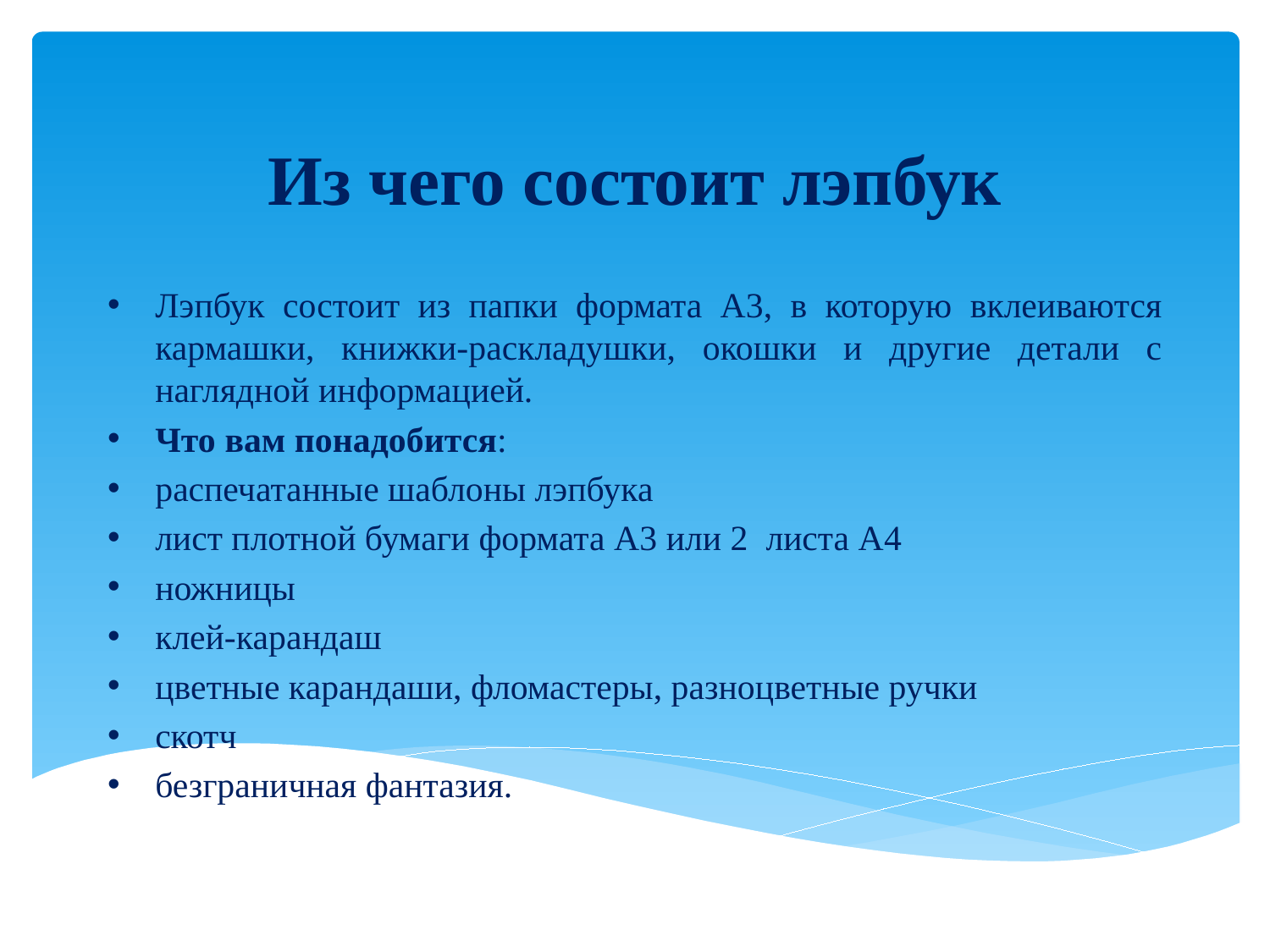

# Из чего состоит лэпбук
Лэпбук состоит из папки формата А3, в которую вклеиваются кармашки, книжки-раскладушки, окошки и другие детали с наглядной информацией.
Что вам понадобится:
распечатанные шаблоны лэпбука
лист плотной бумаги формата А3 или 2  листа А4
ножницы
клей-карандаш
цветные карандаши, фломастеры, разноцветные ручки
скотч
безграничная фантазия.